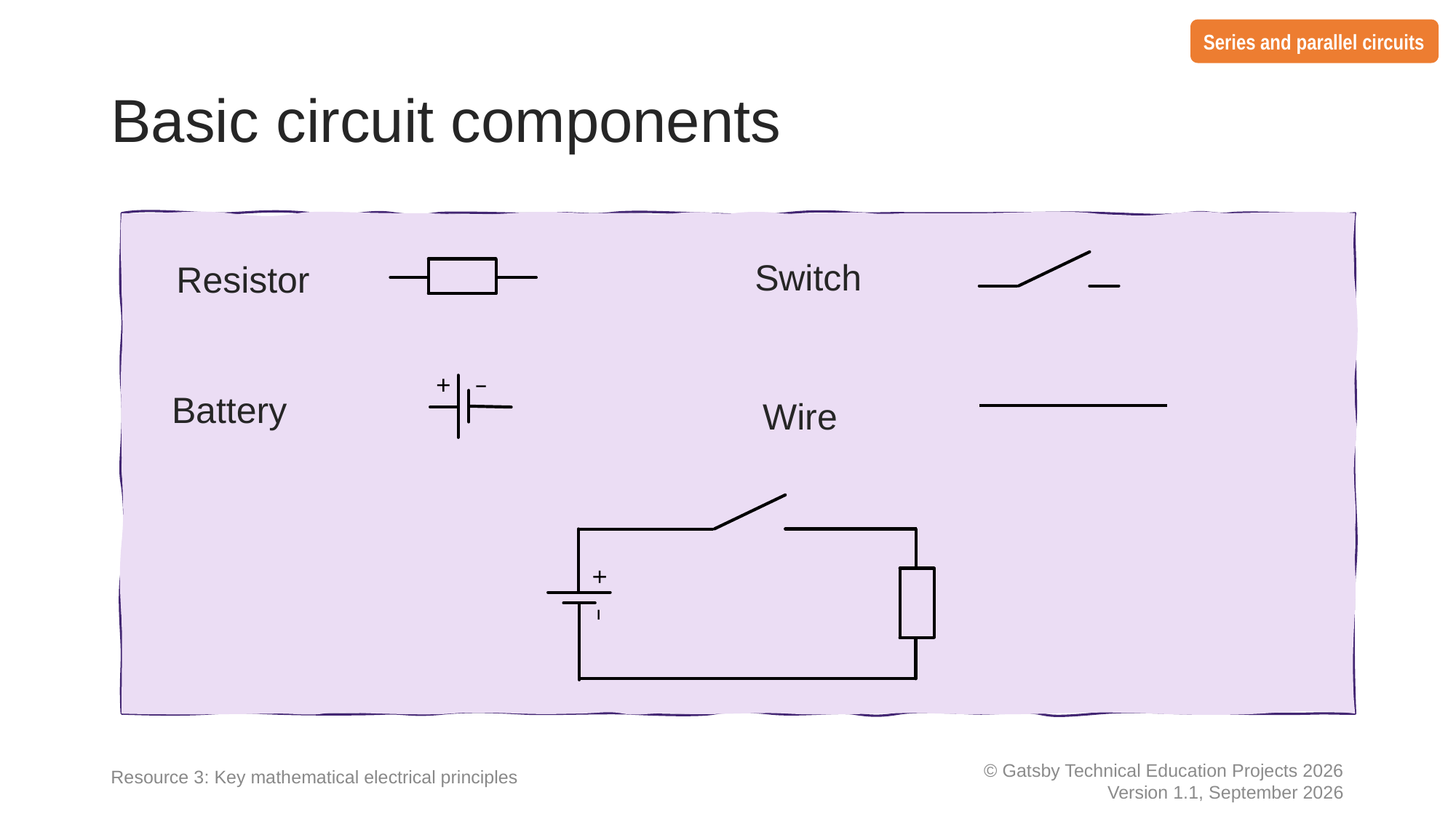

Series and parallel circuits
# Basic circuit components

Switch
Resistor
+
–
Battery
Wire
+
–
Resource 3: Key mathematical electrical principles